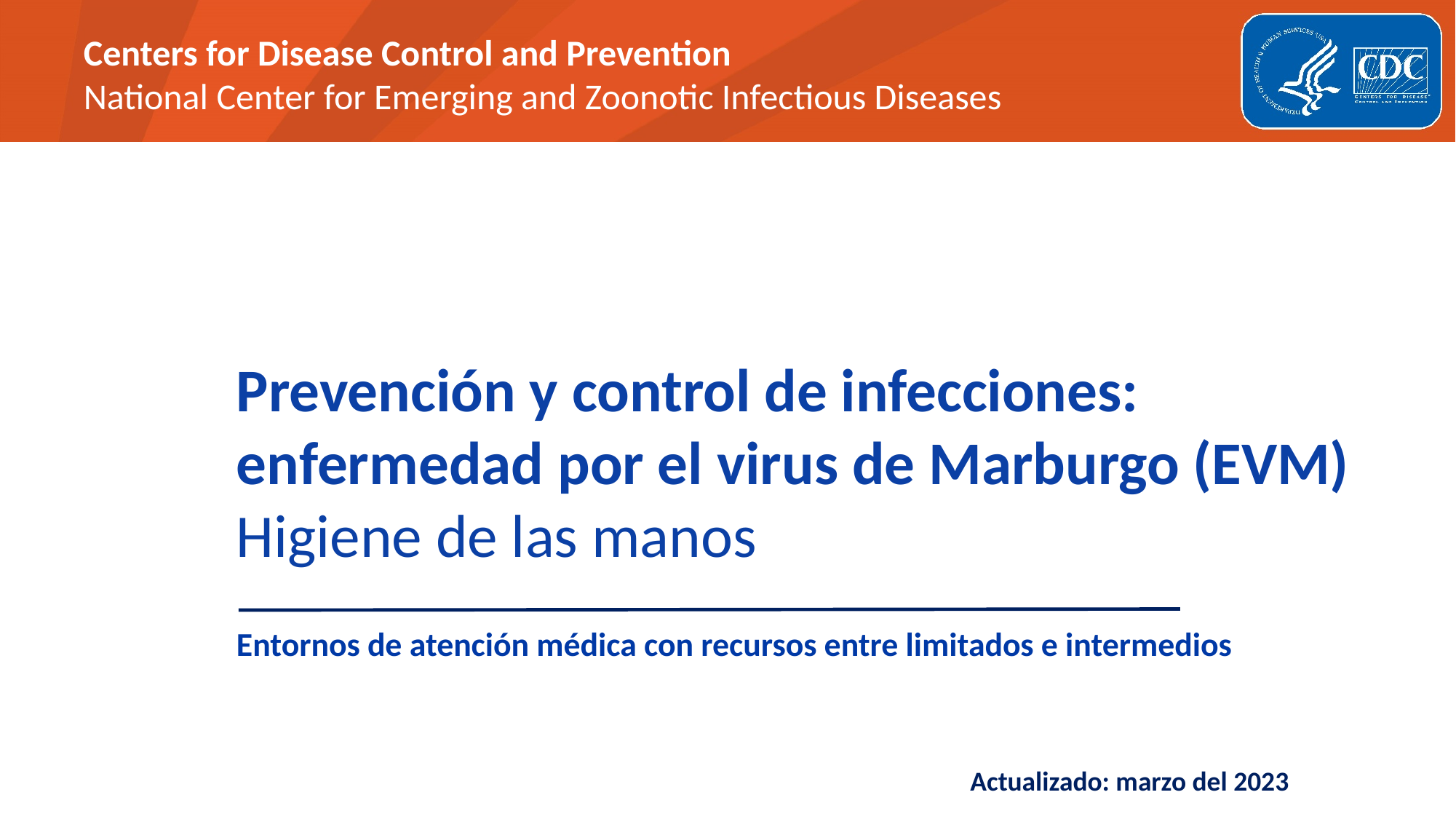

# Prevención y control de infecciones: enfermedad por el virus de Marburgo (EVM) Higiene de las manos
Entornos de atención médica con recursos entre limitados e intermedios
Actualizado: marzo del 2023